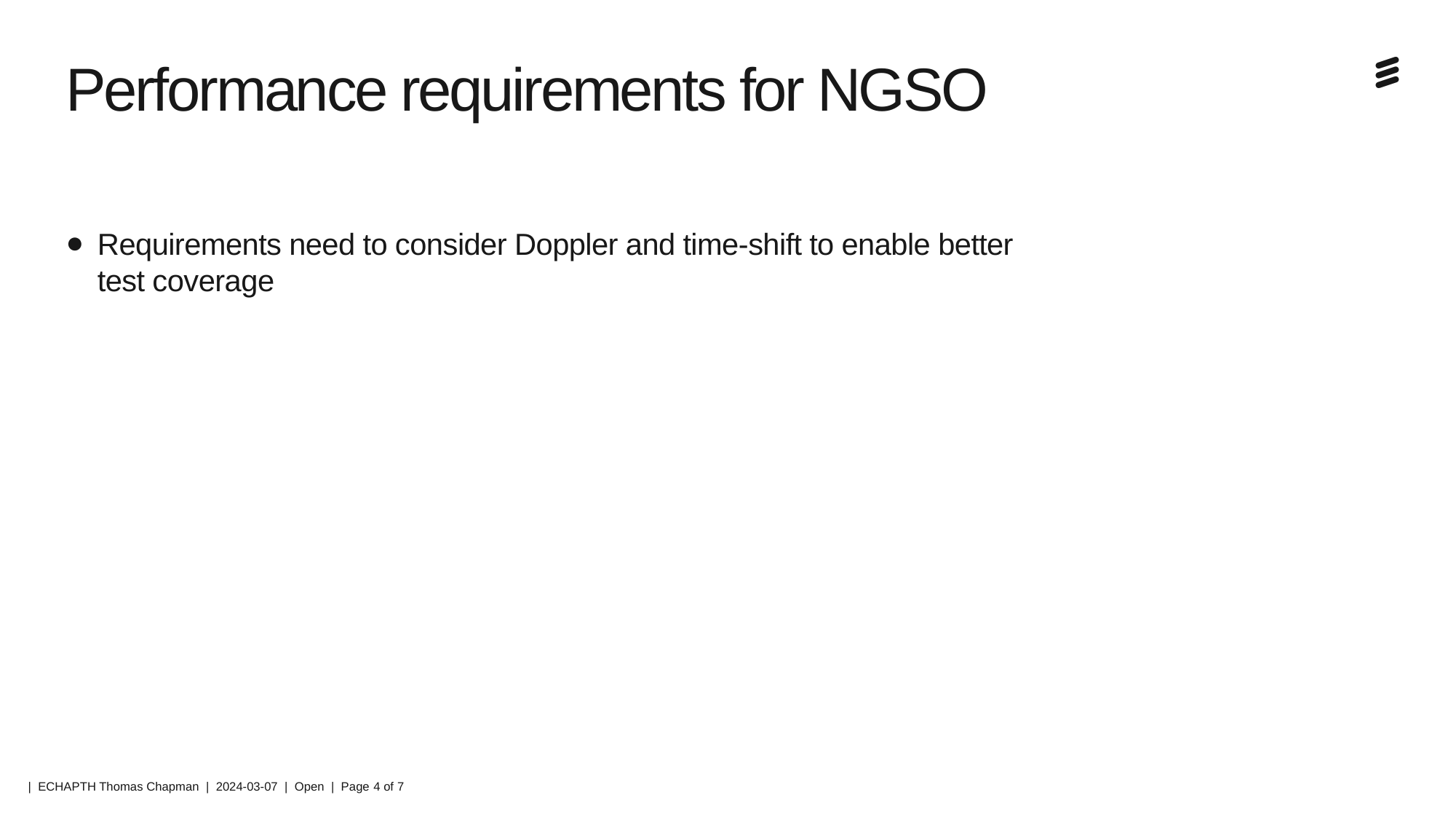

# Performance requirements for NGSO
Requirements need to consider Doppler and time-shift to enable better test coverage